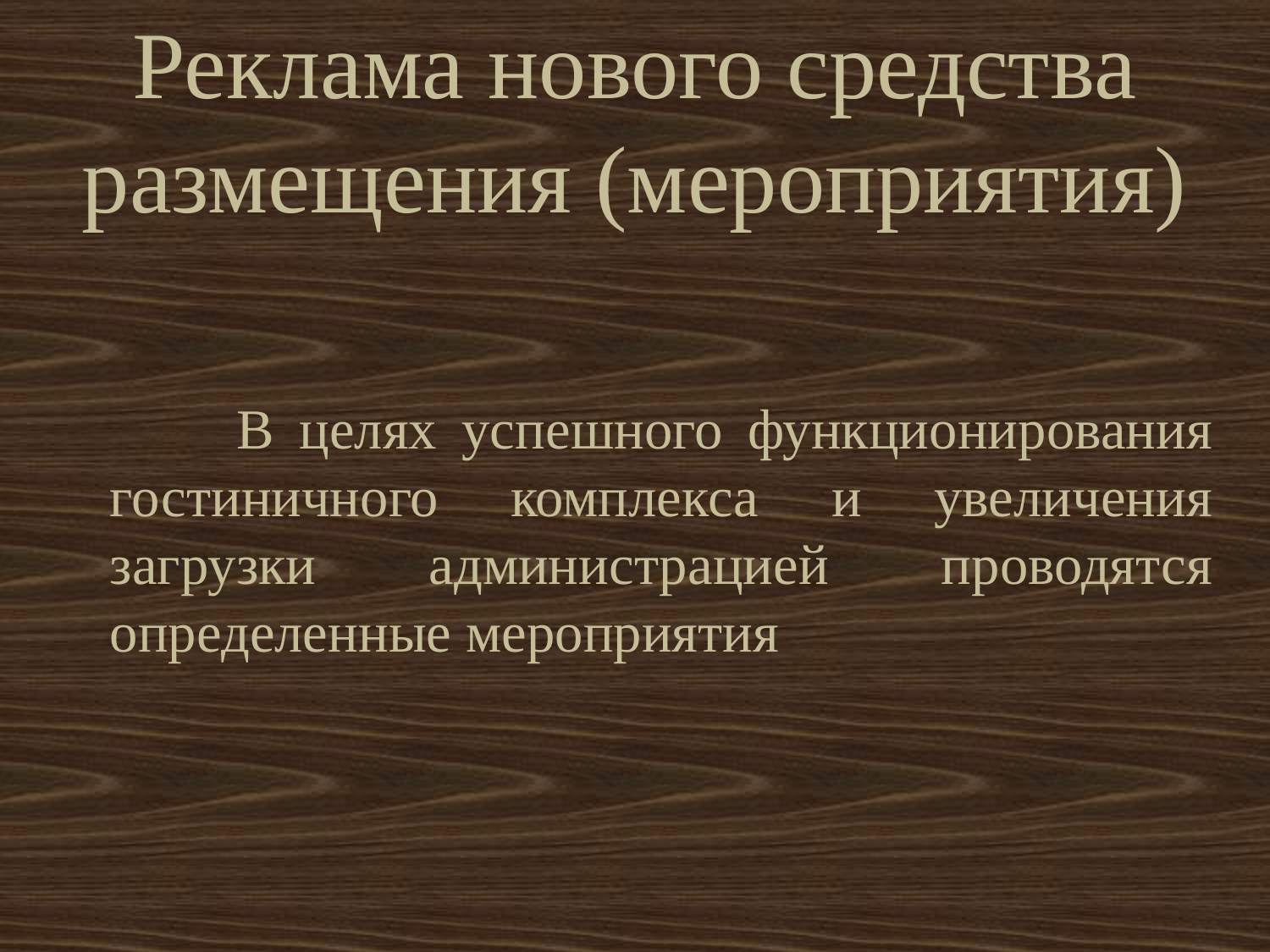

# Реклама нового средства размещения (мероприятия)

		В целях успешного функционирования гостиничного комплекса и увеличения загрузки администрацией проводятся определенные мероприятия